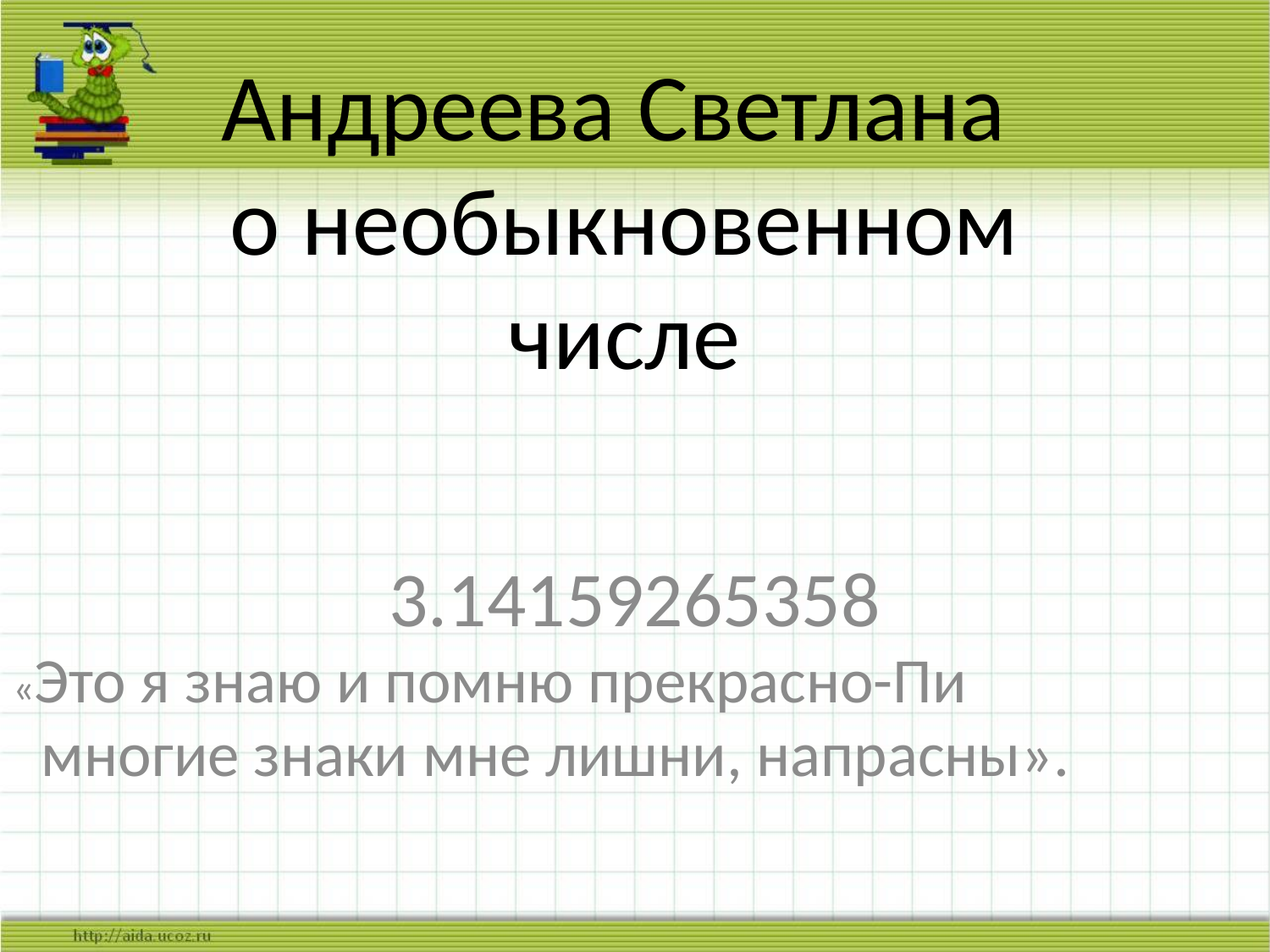

# Андреева Светлана о необыкновенном числе
3.14159265358
«Это я знаю и помню прекрасно-Пи
  многие знаки мне лишни, напрасны».